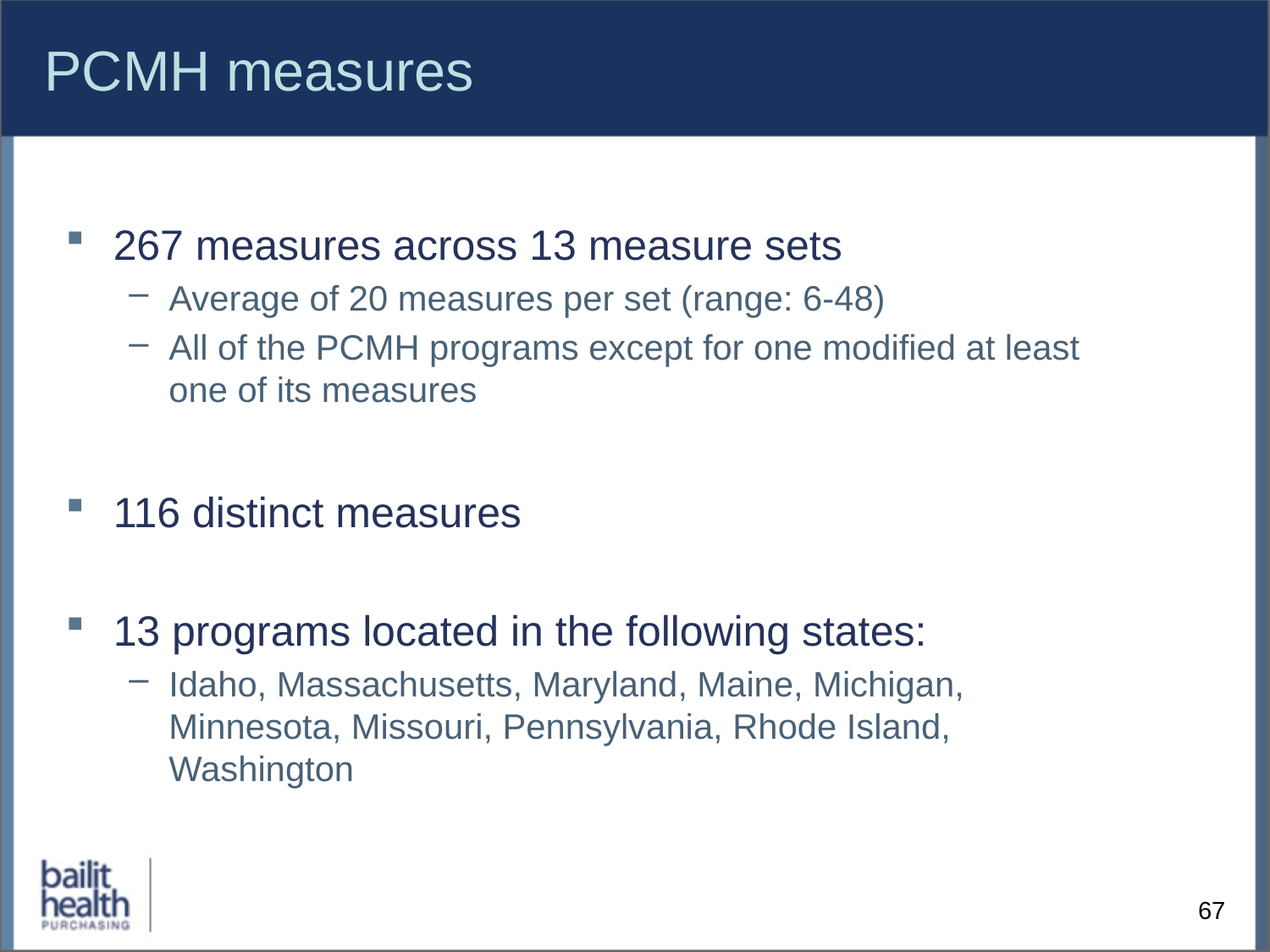

# PCMH measures
267 measures across 13 measure sets
Average of 20 measures per set (range: 6-48)
All of the PCMH programs except for one modified at least one of its measures

116 distinct measures

13 programs located in the following states:
Idaho, Massachusetts, Maryland, Maine, Michigan, Minnesota, Missouri, Pennsylvania, Rhode Island, Washington

67